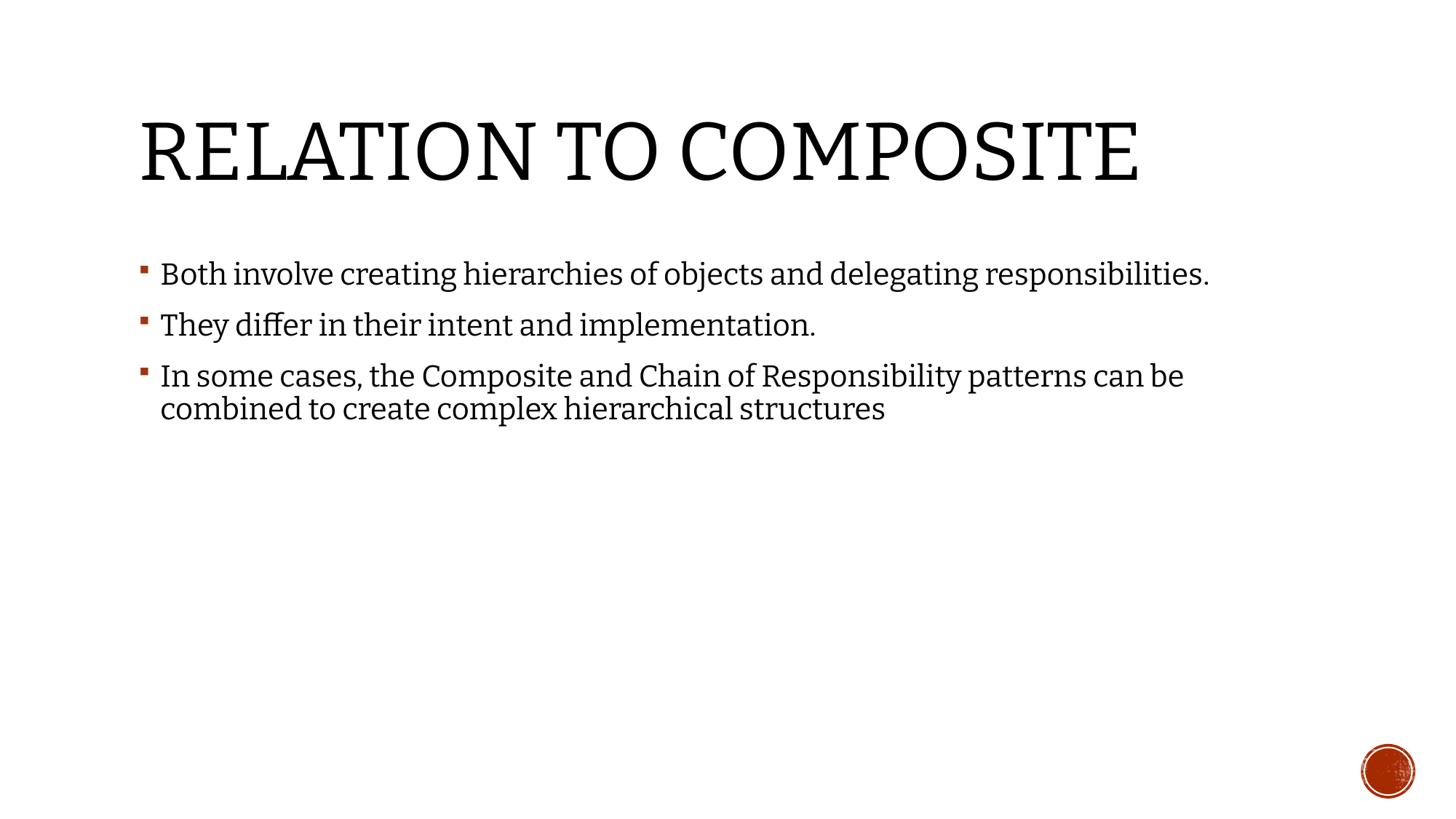

# Relation to composite
Both involve creating hierarchies of objects and delegating responsibilities.
They differ in their intent and implementation.
In some cases, the Composite and Chain of Responsibility patterns can be combined to create complex hierarchical structures